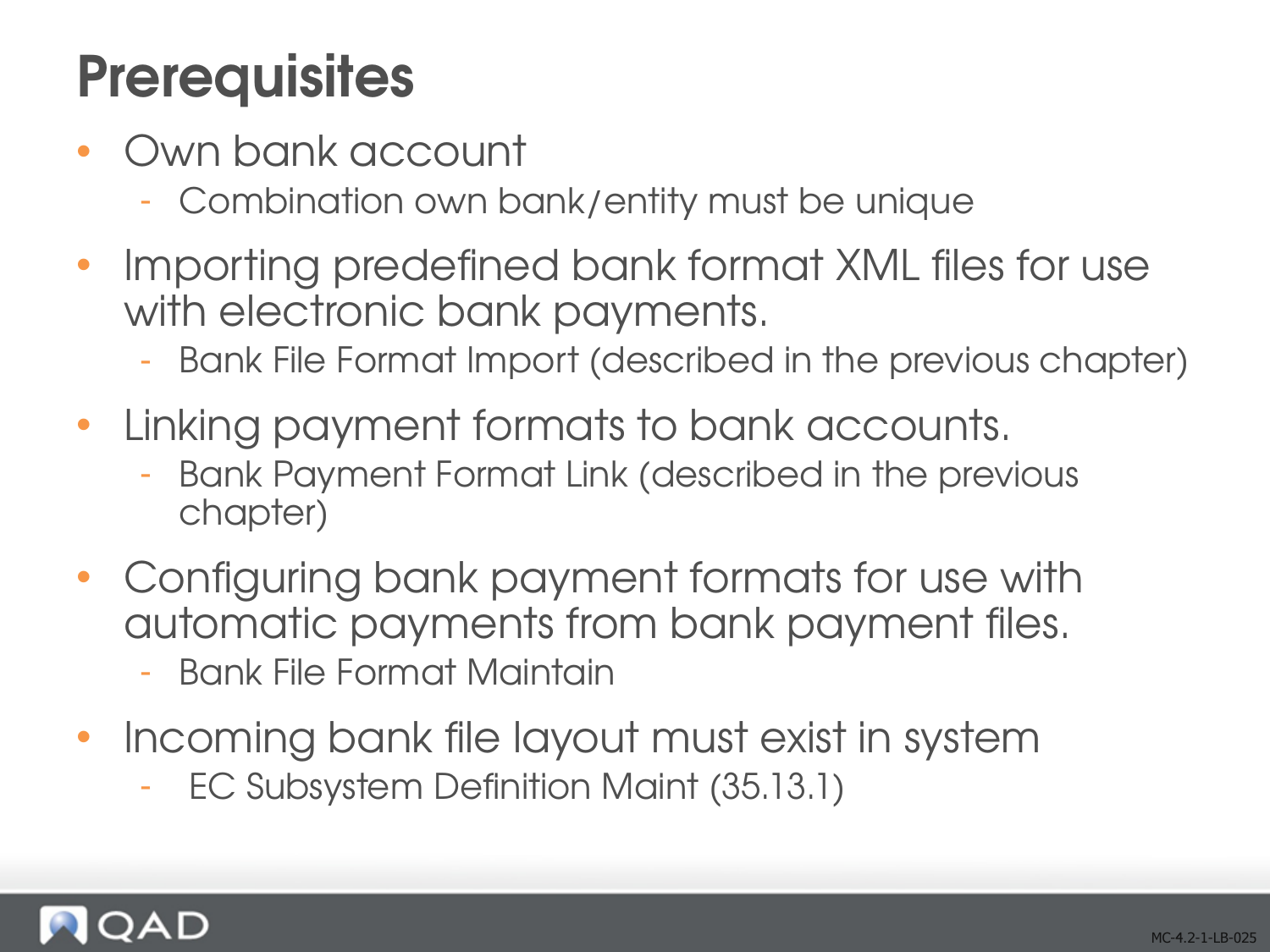

# Prerequisites
Own bank account
Combination own bank/entity must be unique
Importing predefined bank format XML files for use with electronic bank payments.
Bank File Format Import (described in the previous chapter)
Linking payment formats to bank accounts.
Bank Payment Format Link (described in the previous chapter)
Configuring bank payment formats for use with automatic payments from bank payment files.
Bank File Format Maintain
Incoming bank file layout must exist in system
 EC Subsystem Definition Maint (35.13.1)

MC-4.2-1-LB-025